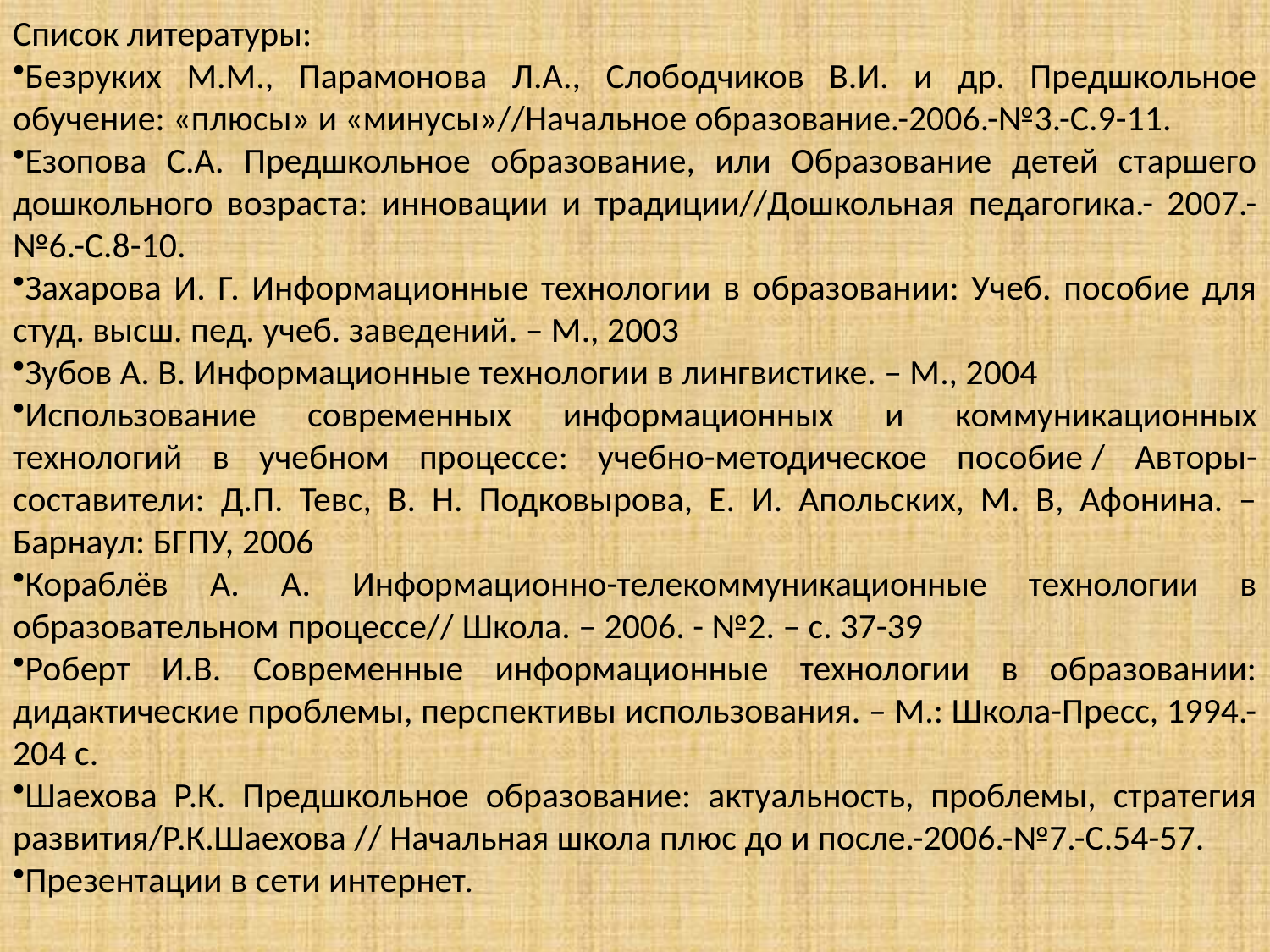

Список литературы:
Безруких М.М., Парамонова Л.А., Слободчиков В.И. и др. Предшкольное обучение: «плюсы» и «минусы»//Начальное образование.-2006.-№3.-С.9-11.
Езопова С.А. Предшкольное образование, или Образование детей старшего дошкольного возраста: инновации и традиции//Дошкольная педагогика.- 2007.-№6.-С.8-10.
Захарова И. Г. Информационные технологии в образовании: Учеб. пособие для студ. высш. пед. учеб. заведений. – М., 2003
Зубов А. В. Информационные технологии в лингвистике. – М., 2004
Использование современных информационных и коммуникационных технологий в учебном процессе: учебно-методическое пособие / Авторы-составители: Д.П. Тевс, В. Н. Подковырова, Е. И. Апольских, М. В, Афонина. – Барнаул: БГПУ, 2006
Кораблёв А. А. Информационно-телекоммуникационные технологии в образовательном процессе// Школа. – 2006. - №2. – с. 37-39
Роберт И.В. Современные информационные технологии в образовании: дидактические проблемы, перспективы использования. – М.: Школа-Пресс, 1994.- 204 с.
Шаехова Р.К. Предшкольное образование: актуальность, проблемы, стратегия развития/Р.К.Шаехова // Начальная школа плюс до и после.-2006.-№7.-С.54-57.
Презентации в сети интернет.